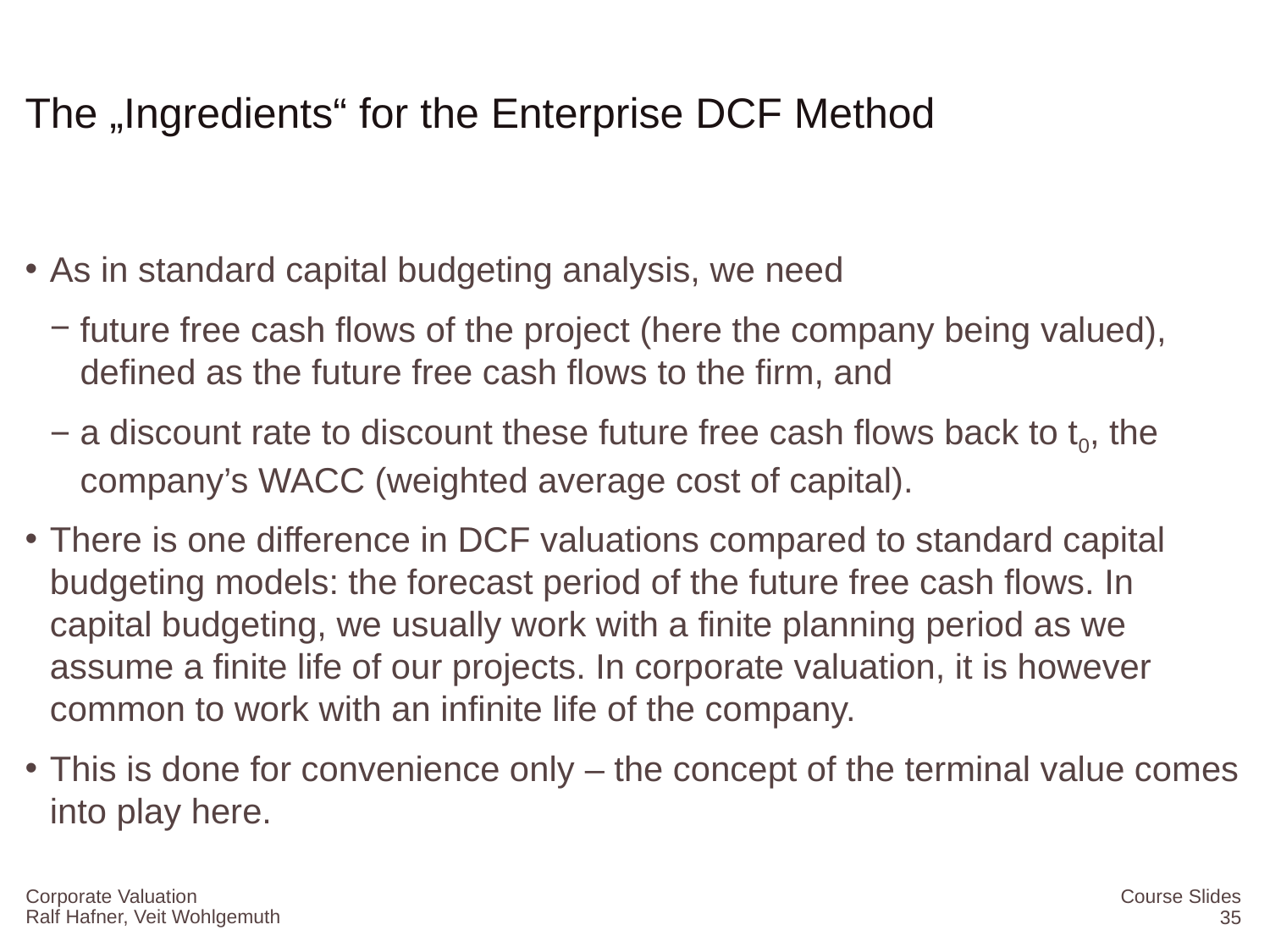

# The „Ingredients“ for the Enterprise DCF Method
As in standard capital budgeting analysis, we need
future free cash flows of the project (here the company being valued), defined as the future free cash flows to the firm, and
a discount rate to discount these future free cash flows back to t0, the company’s WACC (weighted average cost of capital).
There is one difference in DCF valuations compared to standard capital budgeting models: the forecast period of the future free cash flows. In capital budgeting, we usually work with a finite planning period as we assume a finite life of our projects. In corporate valuation, it is however common to work with an infinite life of the company.
This is done for convenience only – the concept of the terminal value comes into play here.
Corporate Valuation
Course Slides
35